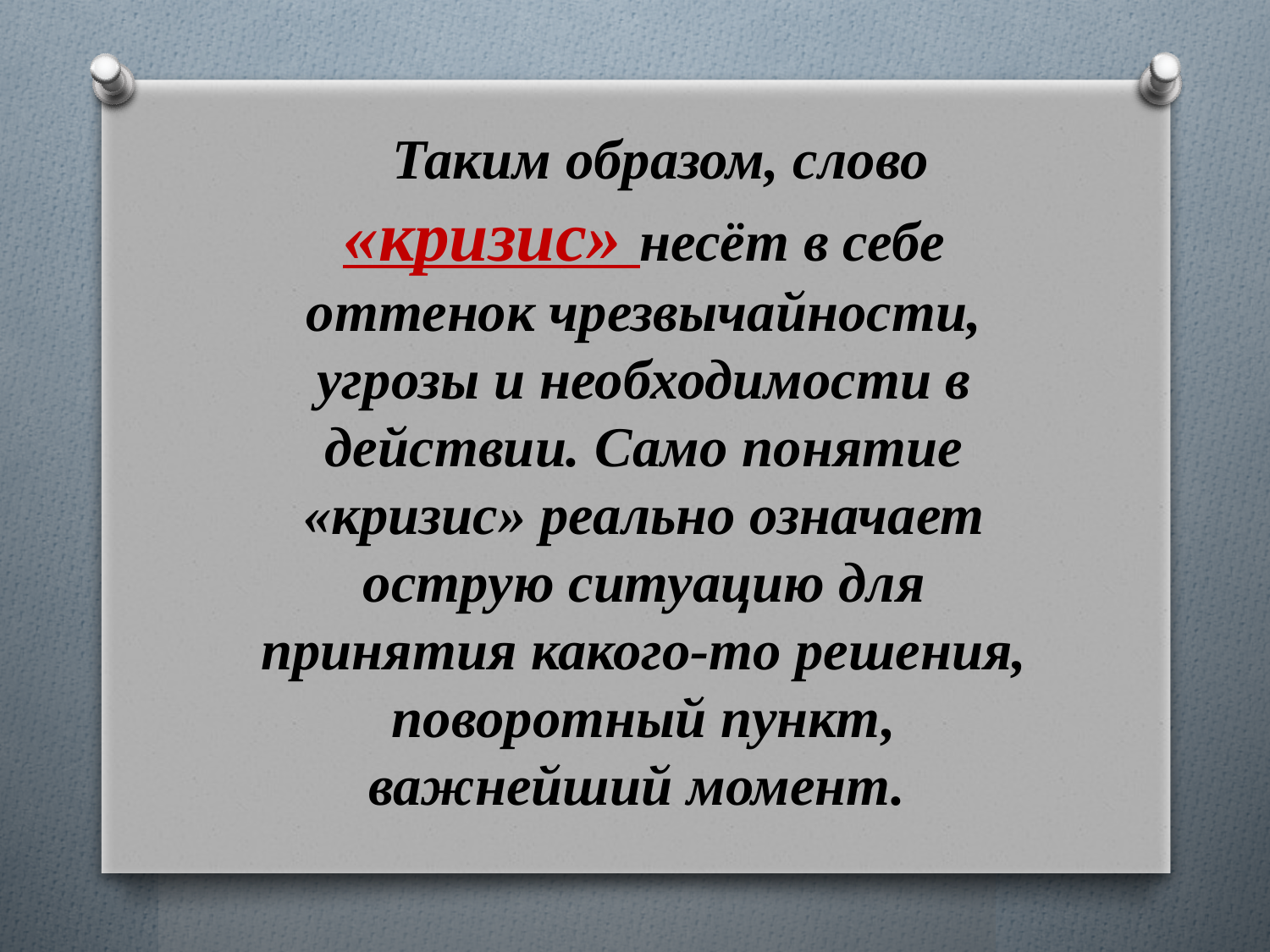

Таким образом, слово «кризис» несёт в себе оттенок чрезвычайности, угрозы и необходимости в действии. Само понятие «кризис» реально означает острую ситуацию для принятия какого-то решения, поворотный пункт, важнейший момент.